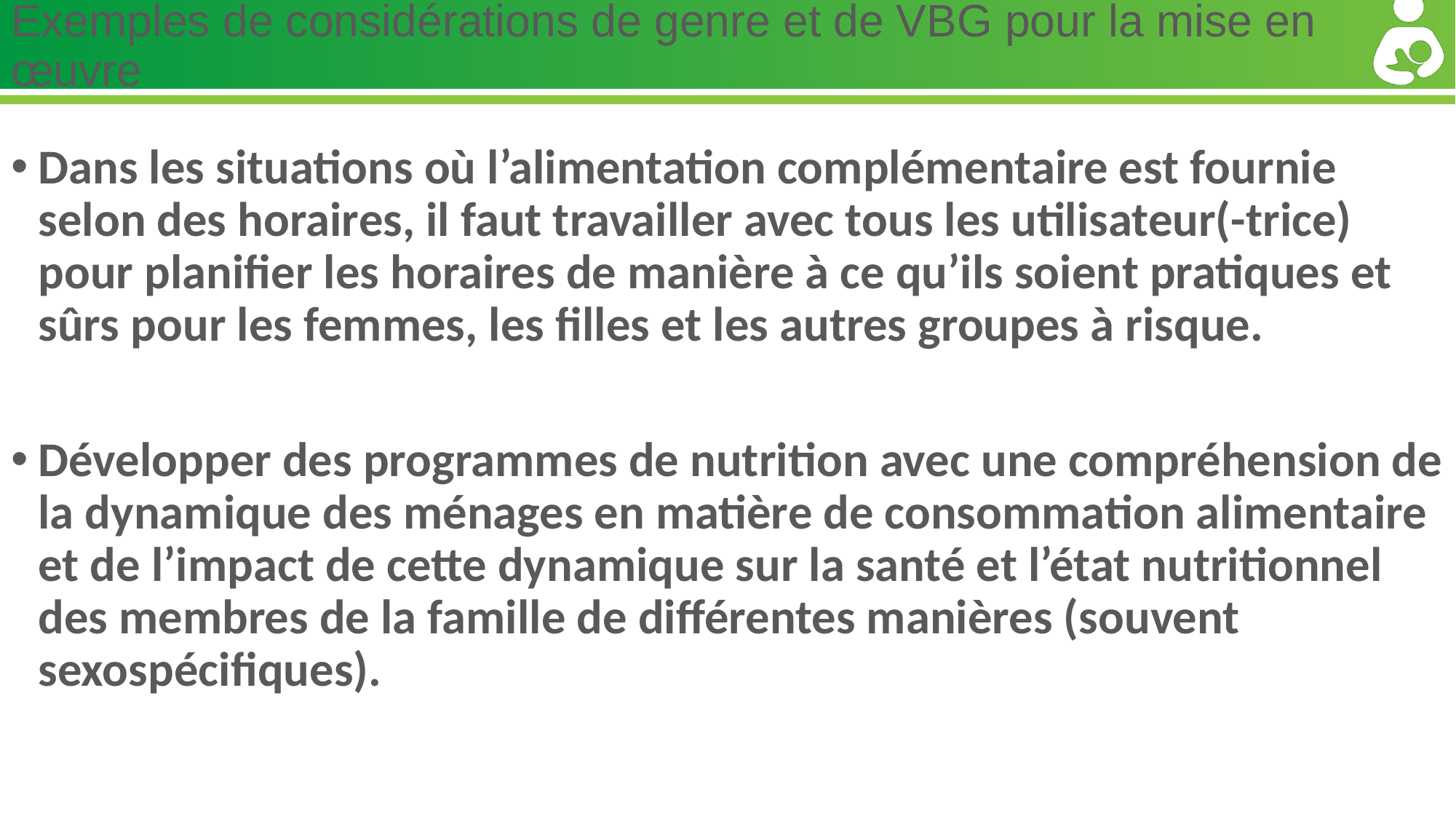

# Exemples de considérations de genre et de VBG pour la mise en œuvre
Dans les situations où l’alimentation complémentaire est fournie selon des horaires, il faut travailler avec tous les utilisateur(-trice) pour planifier les horaires de manière à ce qu’ils soient pratiques et sûrs pour les femmes, les filles et les autres groupes à risque.

Développer des programmes de nutrition avec une compréhension de la dynamique des ménages en matière de consommation alimentaire et de l’impact de cette dynamique sur la santé et l’état nutritionnel des membres de la famille de différentes manières (souvent sexospécifiques).